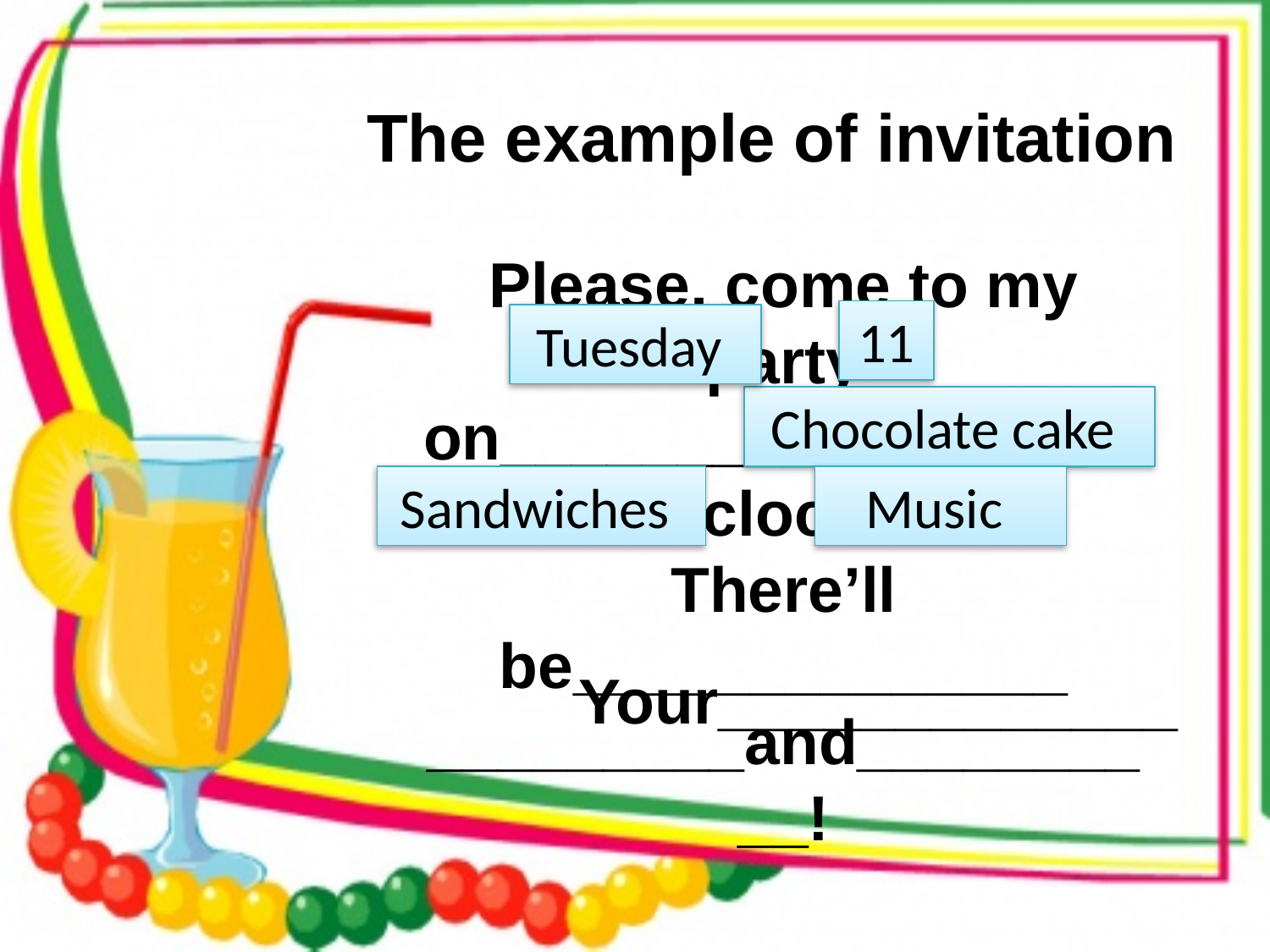

# The example of invitation
Please, come to my party
on__________at_____o’clock
There’ll be______________
_________and__________!
11
Tuesday
Chocolate cake
Sandwiches
Music
Your_____________